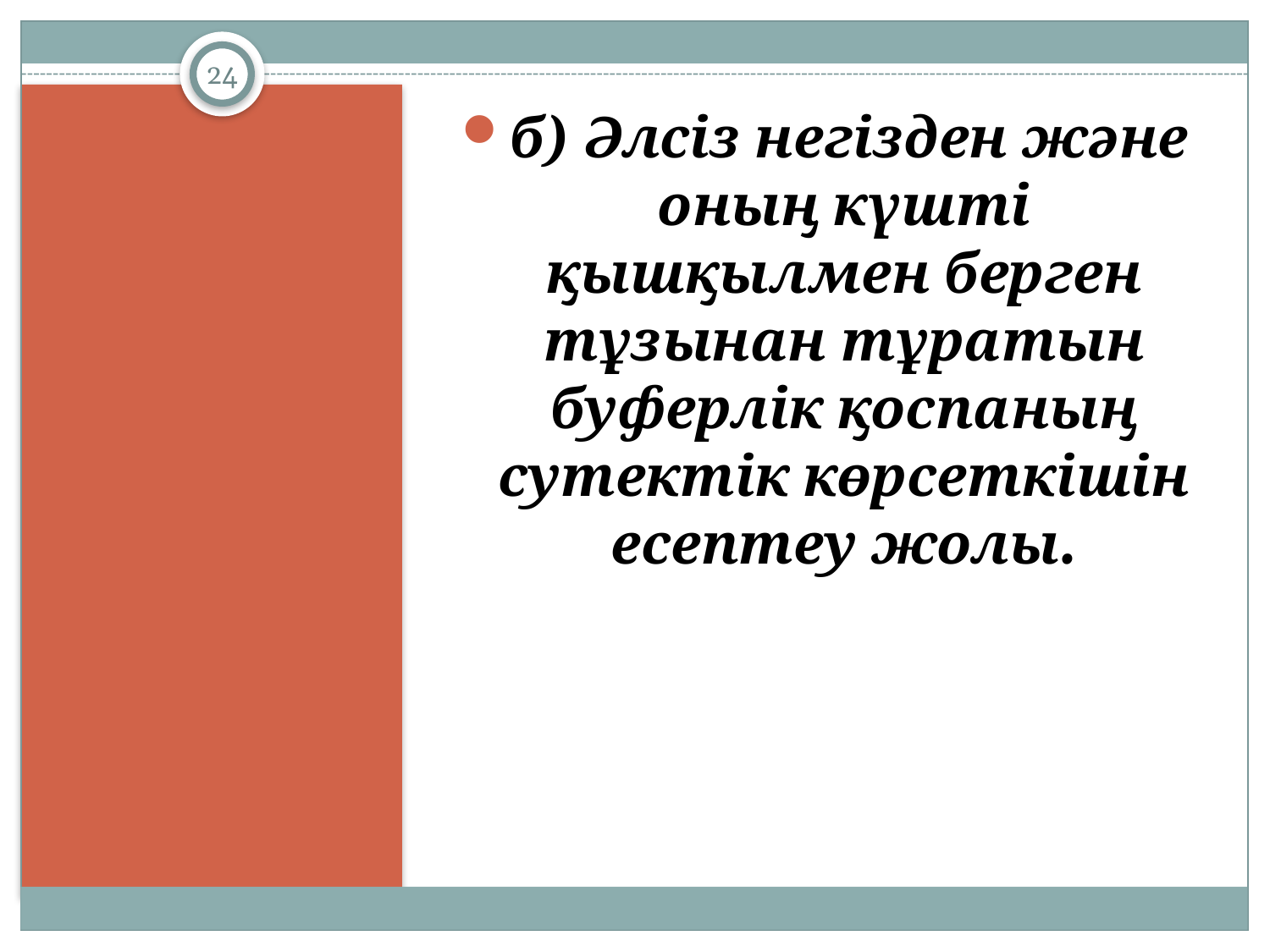

24
б) Әлсіз негізден және оның күшті қышқылмен берген тұзынан тұратын буферлік қоспаның сутектік көрсеткішін есептеу жолы.